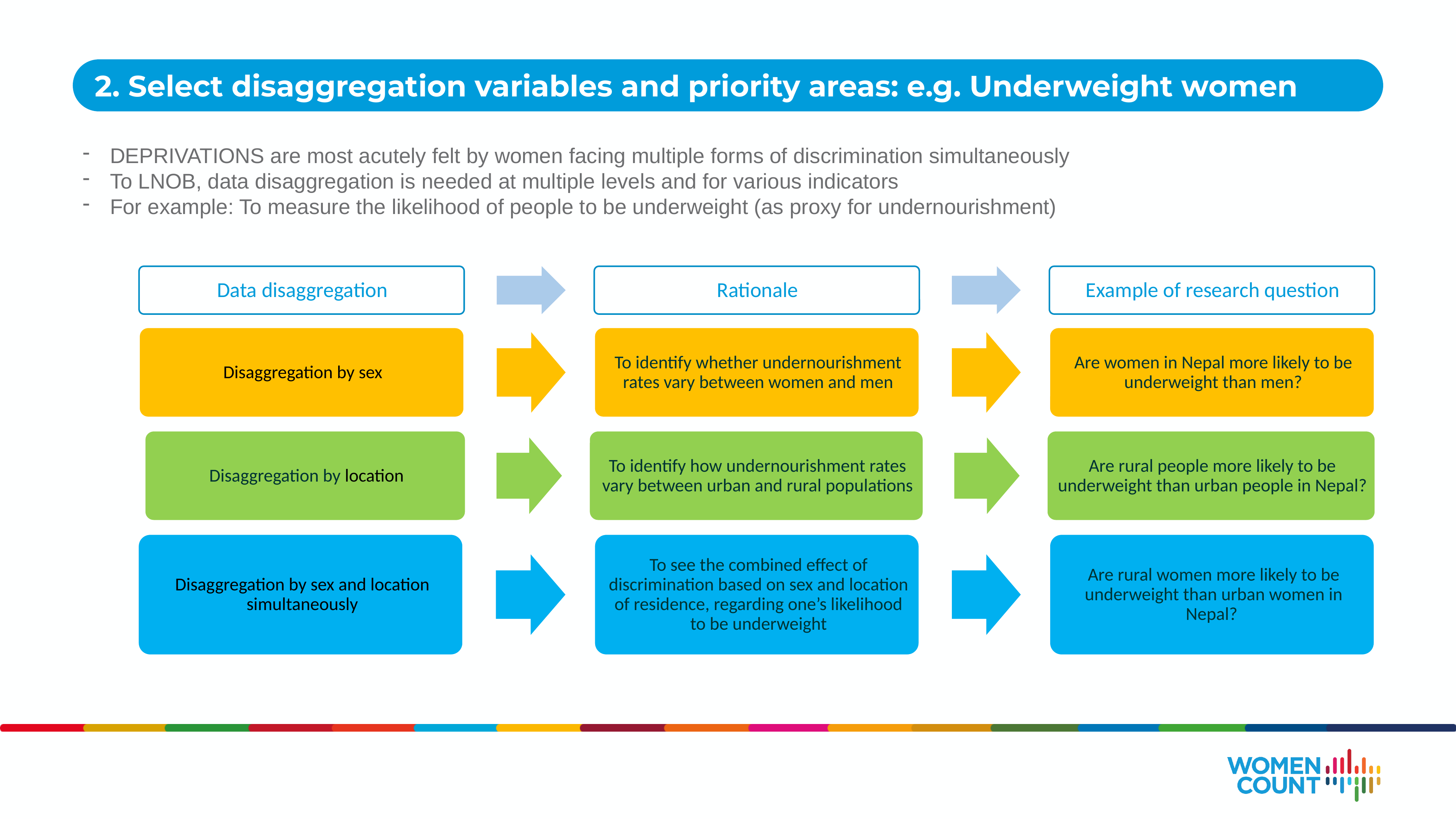

2. Select disaggregation variables and priority areas: e.g. Underweight women
DEPRIVATIONS are most acutely felt by women facing multiple forms of discrimination simultaneously
To LNOB, data disaggregation is needed at multiple levels and for various indicators
For example: To measure the likelihood of people to be underweight (as proxy for undernourishment)
Data disaggregation

Rationale

Example of research question
Disaggregation by sex

To identify whether undernourishment rates vary between women and men

Are women in Nepal more likely to be underweight than men?
Disaggregation by location

To identify how undernourishment rates vary between urban and rural populations

Are rural people more likely to be underweight than urban people in Nepal?
Disaggregation by sex and location simultaneously

To see the combined effect of discrimination based on sex and location of residence, regarding one’s likelihood to be underweight

Are rural women more likely to be underweight than urban women in Nepal?